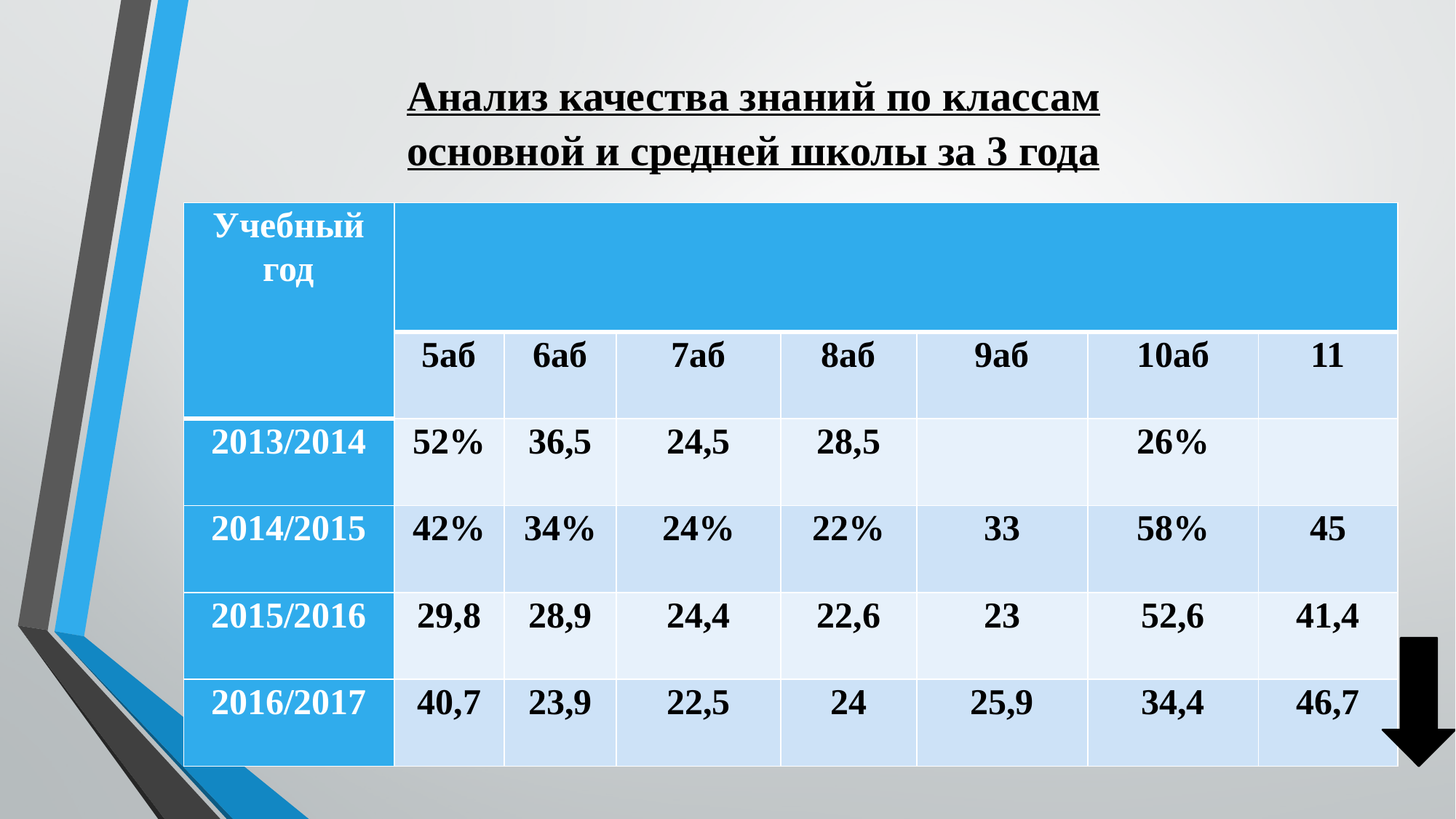

Анализ качества знаний по классам
основной и средней школы за 3 года
| Учебный год |  |  |  |  |  |  |  |
| --- | --- | --- | --- | --- | --- | --- | --- |
|  | 5аб | 6аб | 7аб | 8аб | 9аб | 10аб | 11 |
| 2013/2014 | 52% | 36,5 | 24,5 | 28,5 |  | 26% |  |
| 2014/2015 | 42% | 34% | 24% | 22% | 33 | 58% | 45 |
| 2015/2016 | 29,8 | 28,9 | 24,4 | 22,6 | 23 | 52,6 | 41,4 |
| 2016/2017 | 40,7 | 23,9 | 22,5 | 24 | 25,9 | 34,4 | 46,7 |